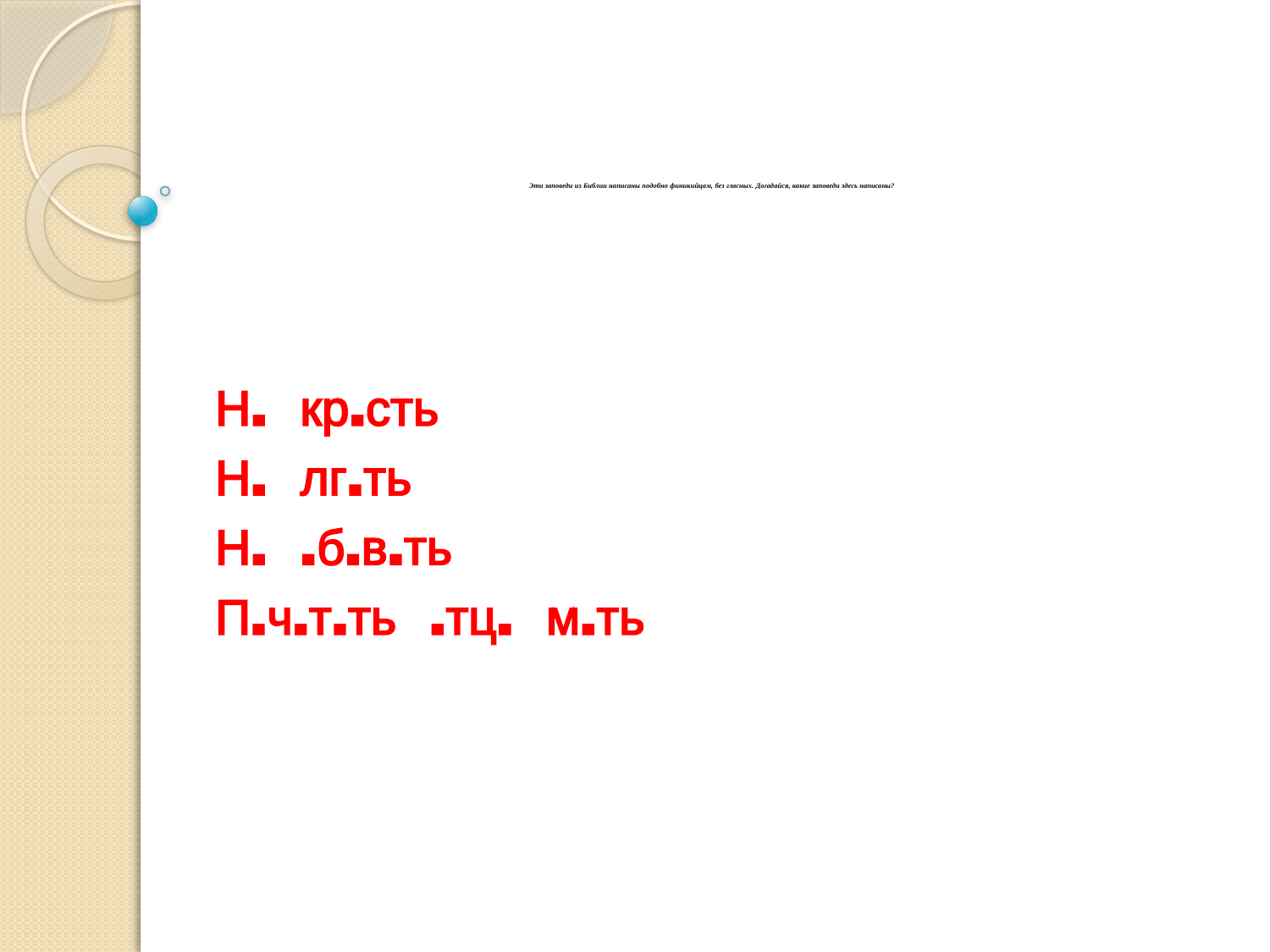

# Эти заповеди из Библии написаны подобно финикийцам, без гласных. Догадайся, какие заповеди здесь написаны?
Н.  кр.сть
Н.  лг.ть
Н.  .б.в.ть
П.ч.т.ть  .тц.  м.ть